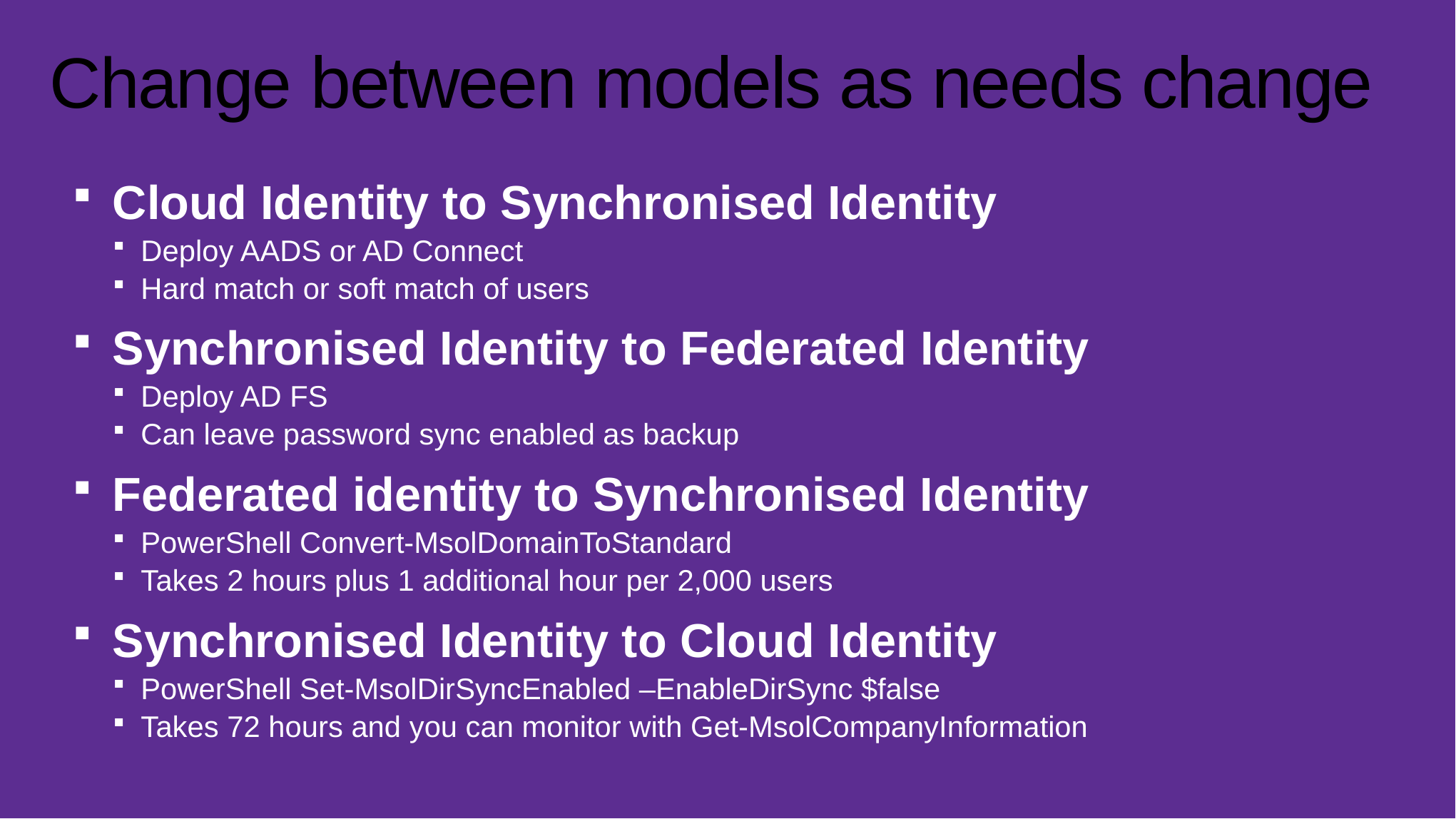

# Change between models as needs change
Cloud Identity to Synchronised Identity
Deploy AADS or AD Connect
Hard match or soft match of users
Synchronised Identity to Federated Identity
Deploy AD FS
Can leave password sync enabled as backup
Federated identity to Synchronised Identity
PowerShell Convert-MsolDomainToStandard
Takes 2 hours plus 1 additional hour per 2,000 users
Synchronised Identity to Cloud Identity
PowerShell Set-MsolDirSyncEnabled –EnableDirSync $false
Takes 72 hours and you can monitor with Get-MsolCompanyInformation